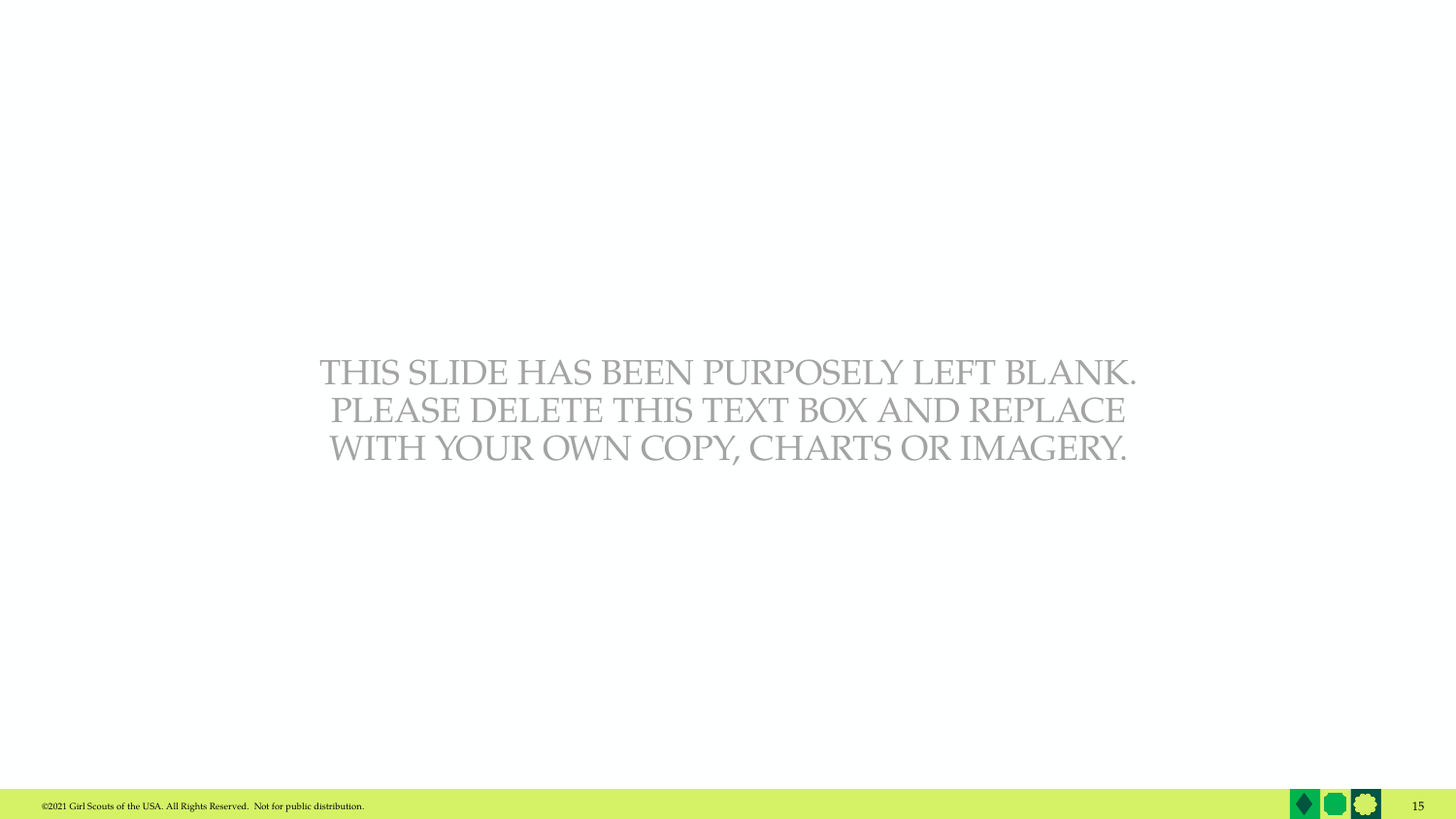

THIS SLIDE HAS BEEN PURPOSELY LEFT BLANK.
PLEASE DELETE THIS TEXT BOX AND REPLACE
WITH YOUR OWN COPY, CHARTS OR IMAGERY.
15
©2021 Girl Scouts of the USA. All Rights Reserved.  Not for public distribution.